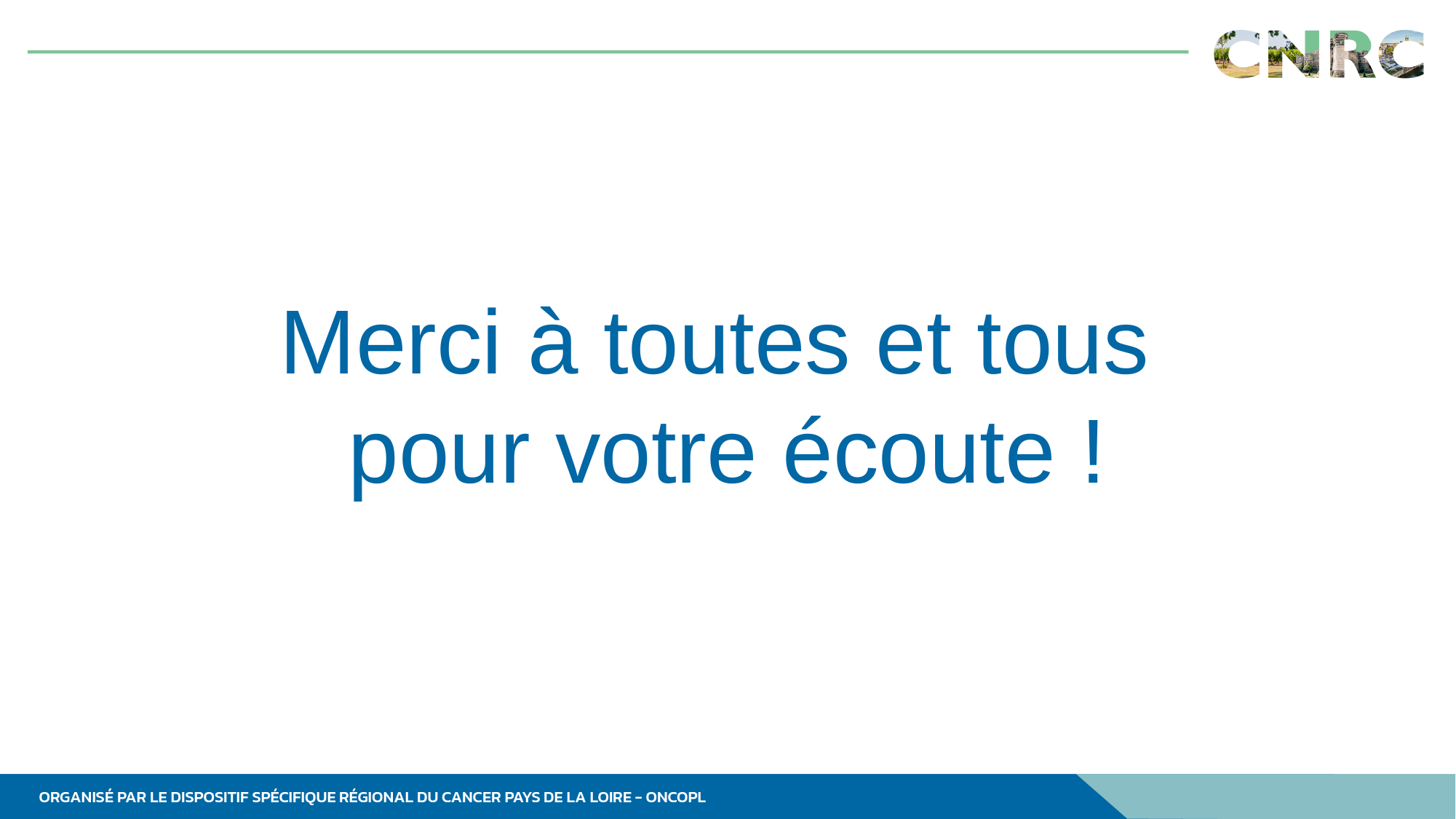

Merci à toutes et tous
pour votre écoute !